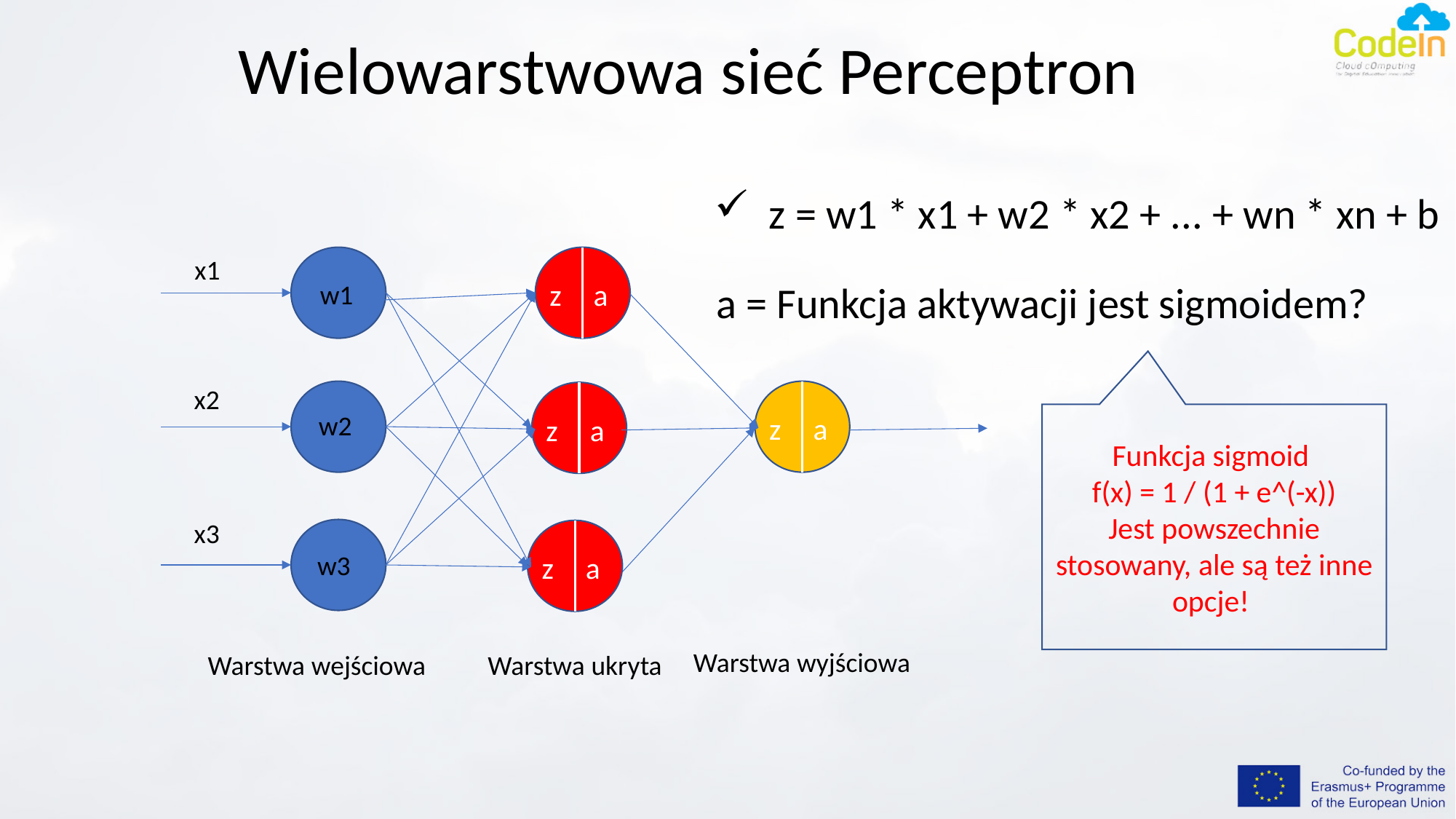

# Wielowarstwowa sieć Perceptron
z = w1 * x1 + w2 * x2 + ... + wn * xn + b
x1

z
a
a = Funkcja aktywacji jest sigmoidem?
w1
x2

w2
z
a
Funkcja sigmoid
f(x) = 1 / (1 + e^(-x))
Jest powszechnie stosowany, ale są też inne opcje!
z
a
x3

w3
z
a
Warstwa wyjściowa
Warstwa wejściowa
Warstwa ukryta